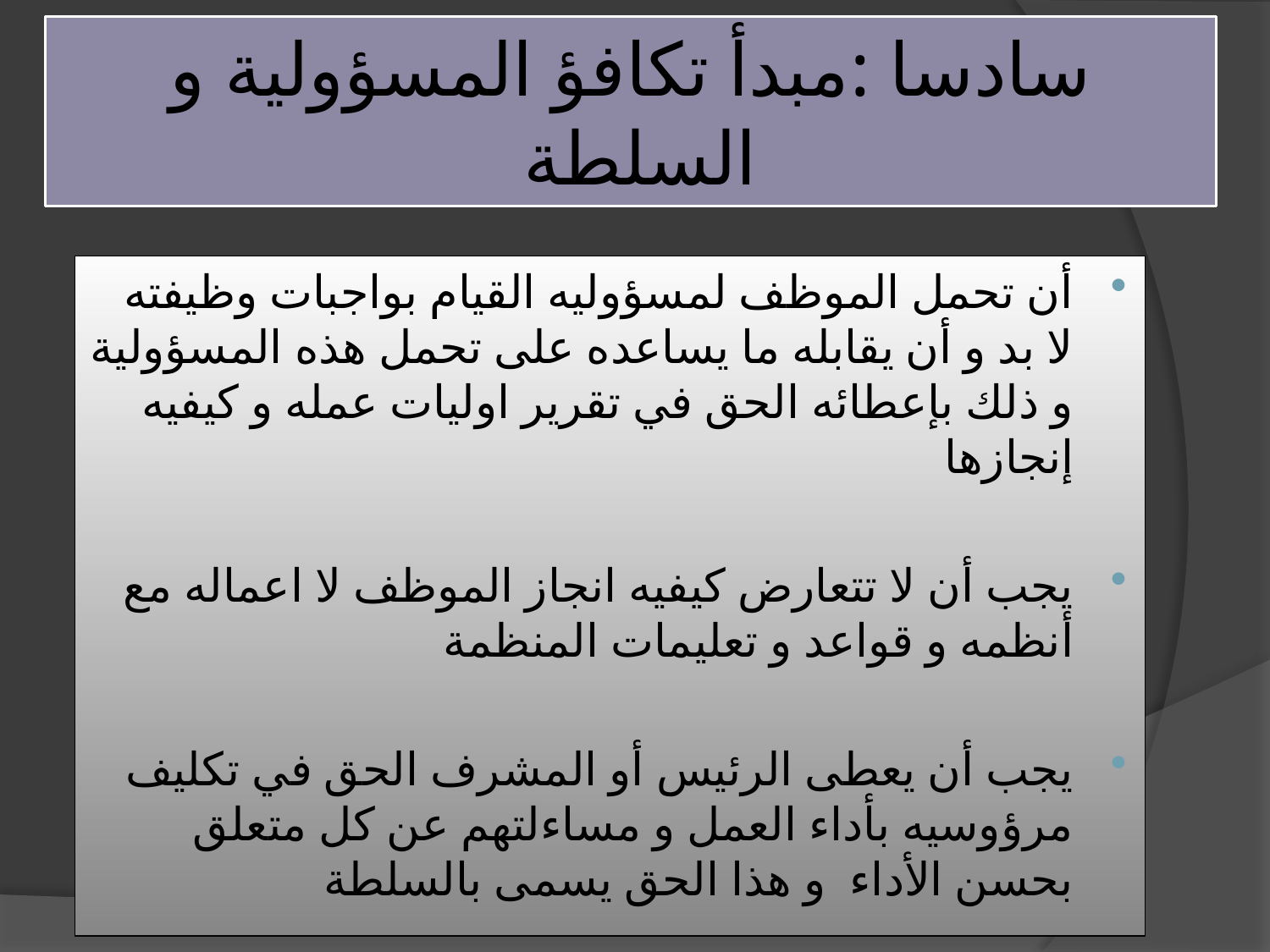

# سادسا :مبدأ تكافؤ المسؤولية و السلطة
أن تحمل الموظف لمسؤوليه القيام بواجبات وظيفته لا بد و أن يقابله ما يساعده على تحمل هذه المسؤولية و ذلك بإعطائه الحق في تقرير اوليات عمله و كيفيه إنجازها

يجب أن لا تتعارض كيفيه انجاز الموظف لا اعماله مع أنظمه و قواعد و تعليمات المنظمة

يجب أن يعطى الرئيس أو المشرف الحق في تكليف مرؤوسيه بأداء العمل و مساءلتهم عن كل متعلق بحسن الأداء  و هذا الحق يسمى بالسلطة